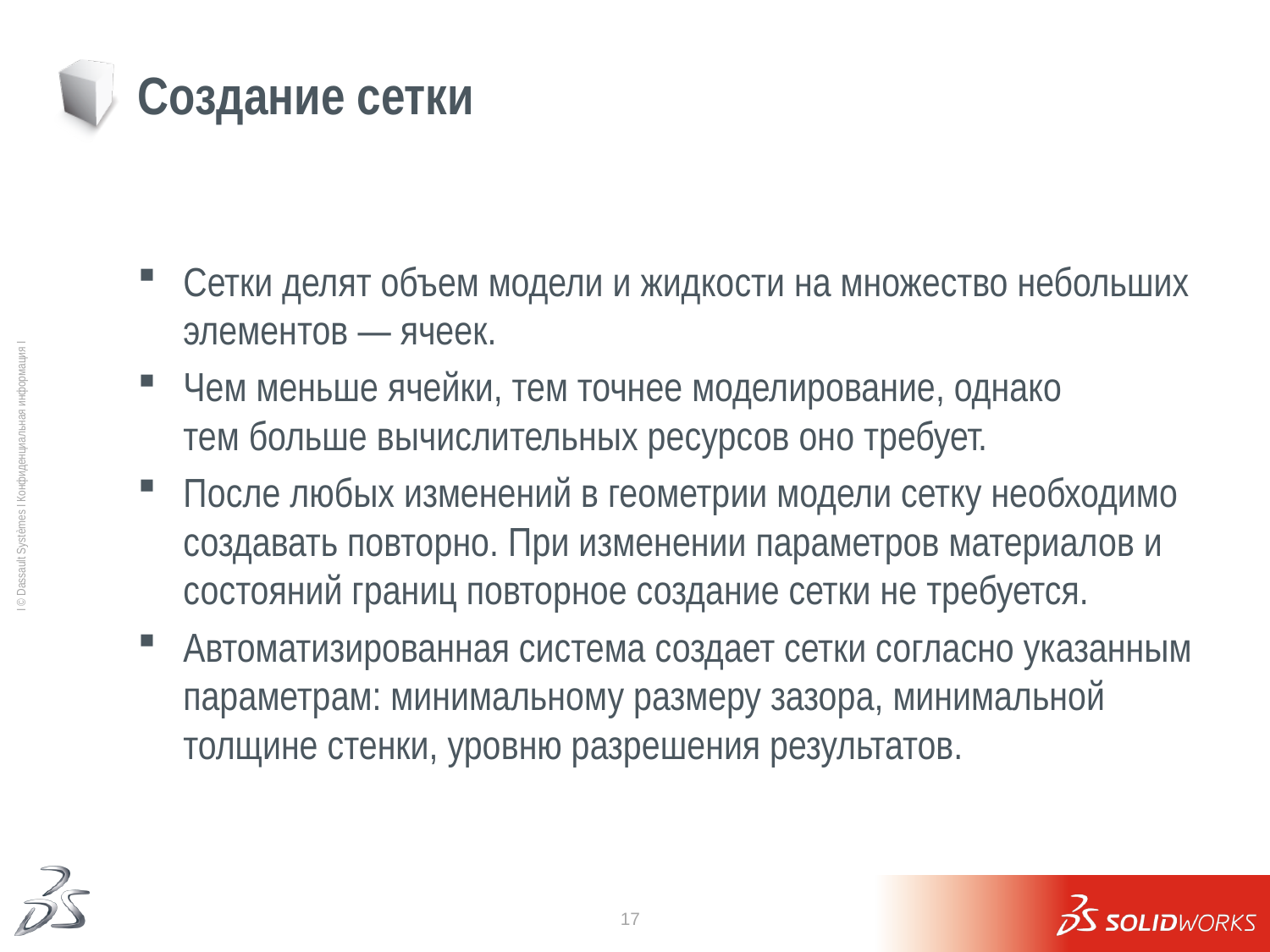

# Создание сетки
Сетки делят объем модели и жидкости на множество небольших элементов — ячеек.
Чем меньше ячейки, тем точнее моделирование, однако
тем больше вычислительных ресурсов оно требует.
После любых изменений в геометрии модели сетку необходимо создавать повторно. При изменении параметров материалов и состояний границ повторное создание сетки не требуется.
Автоматизированная система создает сетки согласно указанным параметрам: минимальному размеру зазора, минимальной толщине стенки, уровню разрешения результатов.